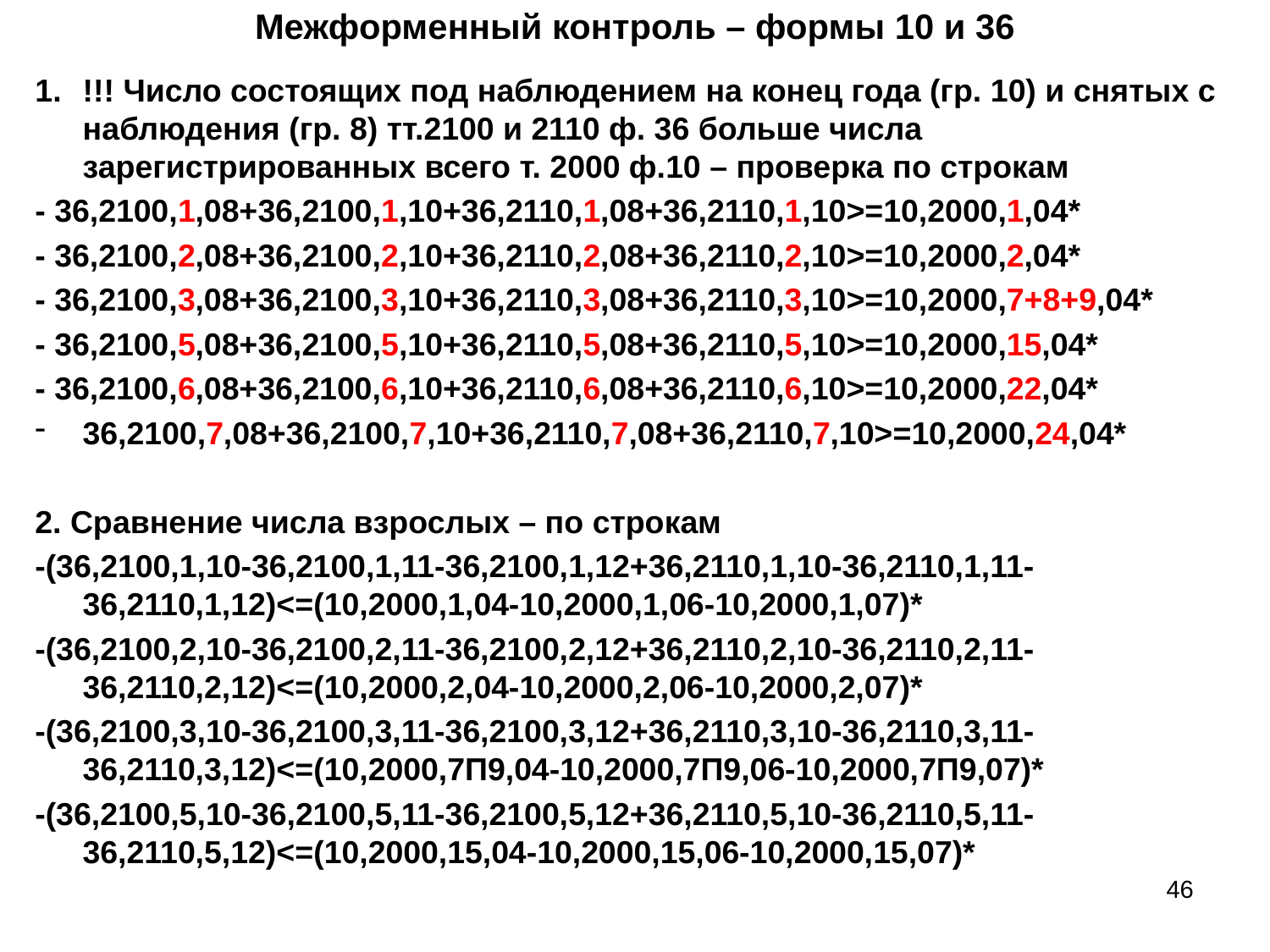

# Межформенный контроль – формы 10 и 36
!!! Число состоящих под наблюдением на конец года (гр. 10) и снятых с наблюдения (гр. 8) тт.2100 и 2110 ф. 36 больше числа зарегистрированных всего т. 2000 ф.10 – проверка по строкам
- 36,2100,1,08+36,2100,1,10+36,2110,1,08+36,2110,1,10>=10,2000,1,04*
- 36,2100,2,08+36,2100,2,10+36,2110,2,08+36,2110,2,10>=10,2000,2,04*
- 36,2100,3,08+36,2100,3,10+36,2110,3,08+36,2110,3,10>=10,2000,7+8+9,04*
- 36,2100,5,08+36,2100,5,10+36,2110,5,08+36,2110,5,10>=10,2000,15,04*
- 36,2100,6,08+36,2100,6,10+36,2110,6,08+36,2110,6,10>=10,2000,22,04*
36,2100,7,08+36,2100,7,10+36,2110,7,08+36,2110,7,10>=10,2000,24,04*

2. Сравнение числа взрослых – по строкам
-(36,2100,1,10-36,2100,1,11-36,2100,1,12+36,2110,1,10-36,2110,1,11-36,2110,1,12)<=(10,2000,1,04-10,2000,1,06-10,2000,1,07)*
-(36,2100,2,10-36,2100,2,11-36,2100,2,12+36,2110,2,10-36,2110,2,11-36,2110,2,12)<=(10,2000,2,04-10,2000,2,06-10,2000,2,07)*
-(36,2100,3,10-36,2100,3,11-36,2100,3,12+36,2110,3,10-36,2110,3,11-36,2110,3,12)<=(10,2000,7П9,04-10,2000,7П9,06-10,2000,7П9,07)*
-(36,2100,5,10-36,2100,5,11-36,2100,5,12+36,2110,5,10-36,2110,5,11-36,2110,5,12)<=(10,2000,15,04-10,2000,15,06-10,2000,15,07)*

46